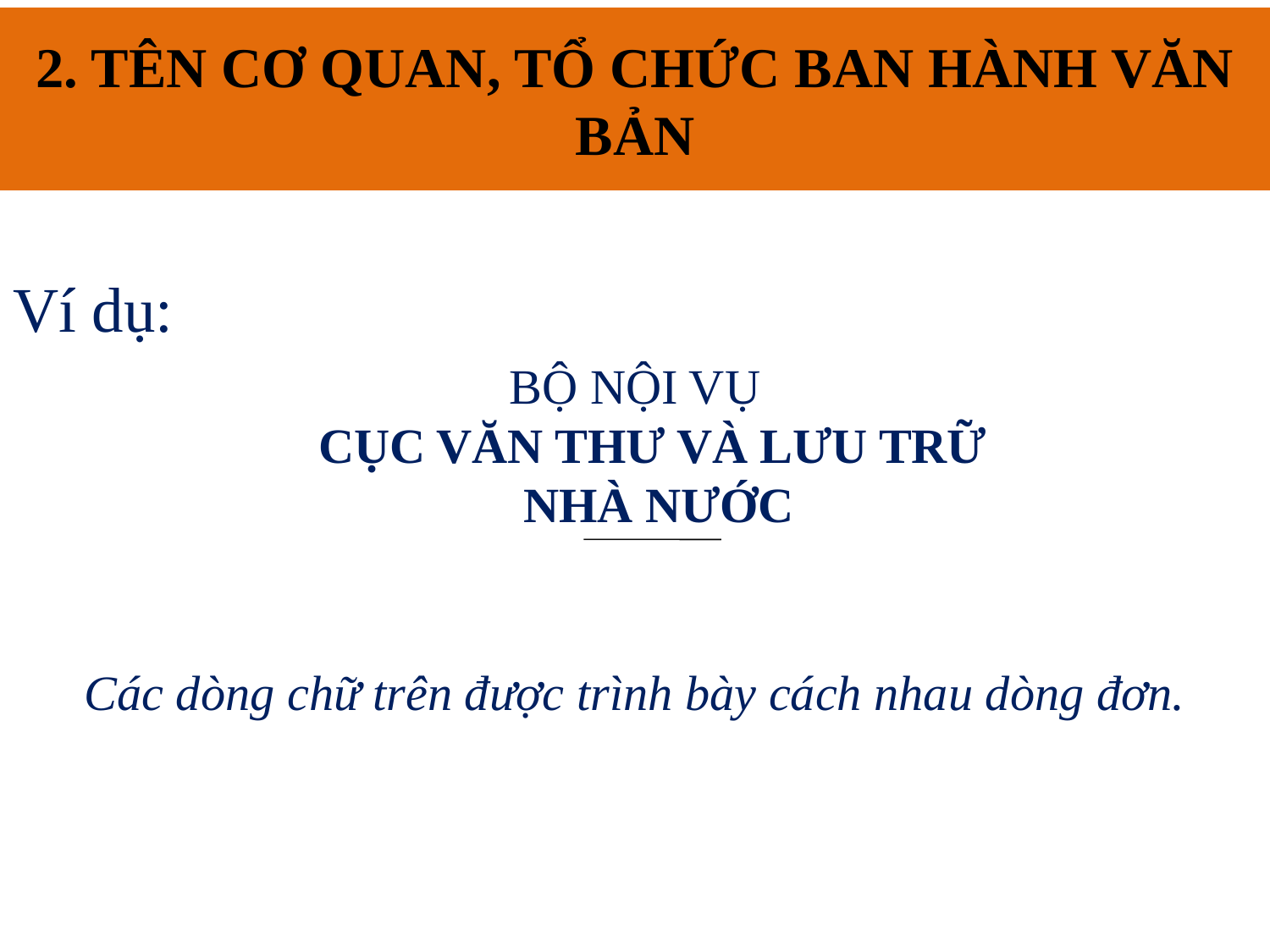

# 2. TÊN CƠ QUAN, TỔ CHỨC BAN HÀNH VĂN BẢN

Ví dụ:
BỘ NỘI VỤ
CỤC VĂN THƯ VÀ LƯU TRỮ
NHÀ NƯỚC
Các dòng chữ trên được trình bày cách nhau dòng đơn.